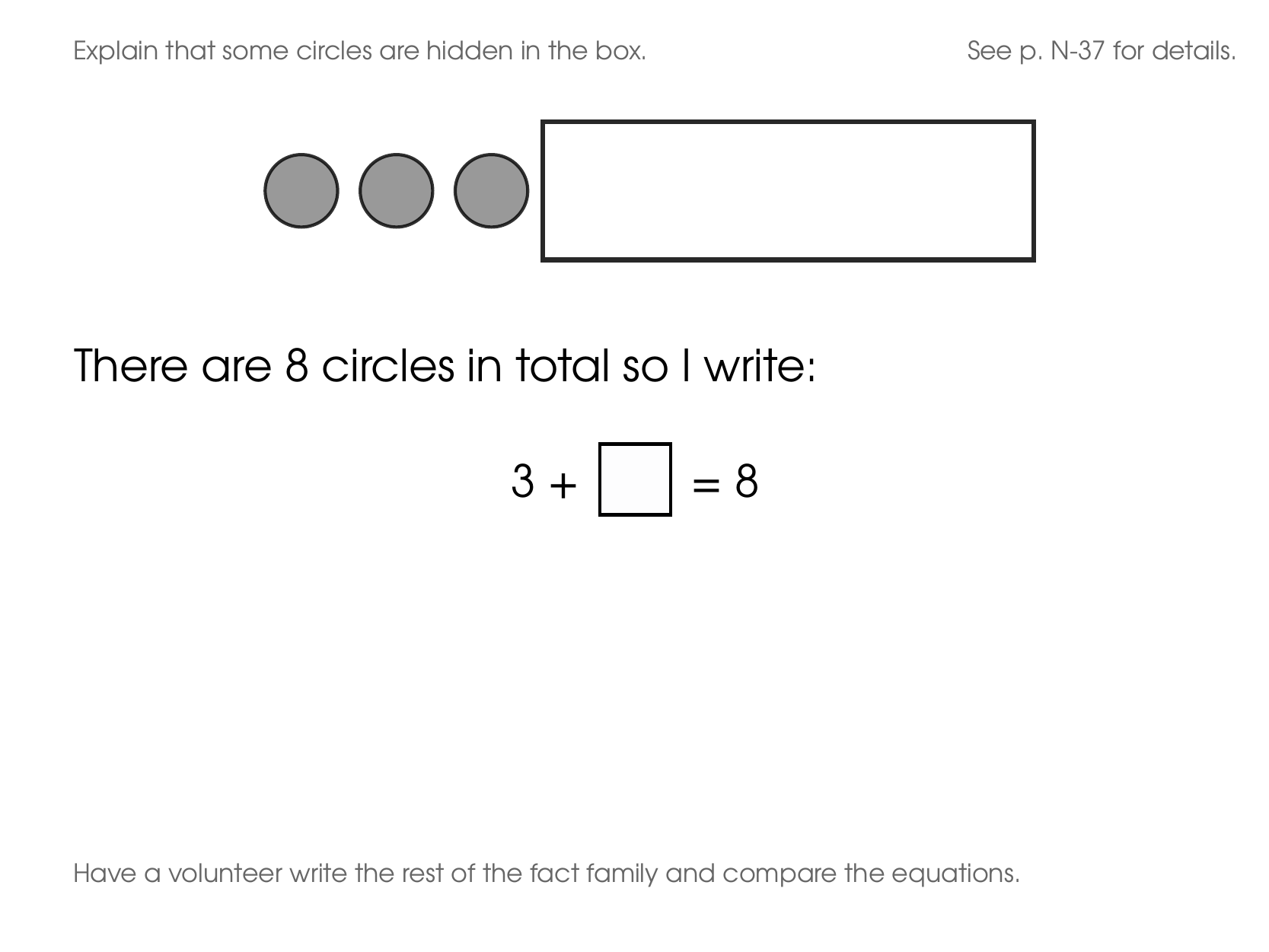

Explain that some circles are hidden in the box.
See p. N-37 for details.

There are 8 circles in total so I write:

3 +         = 8
Have a volunteer write the rest of the fact family and compare the equations.